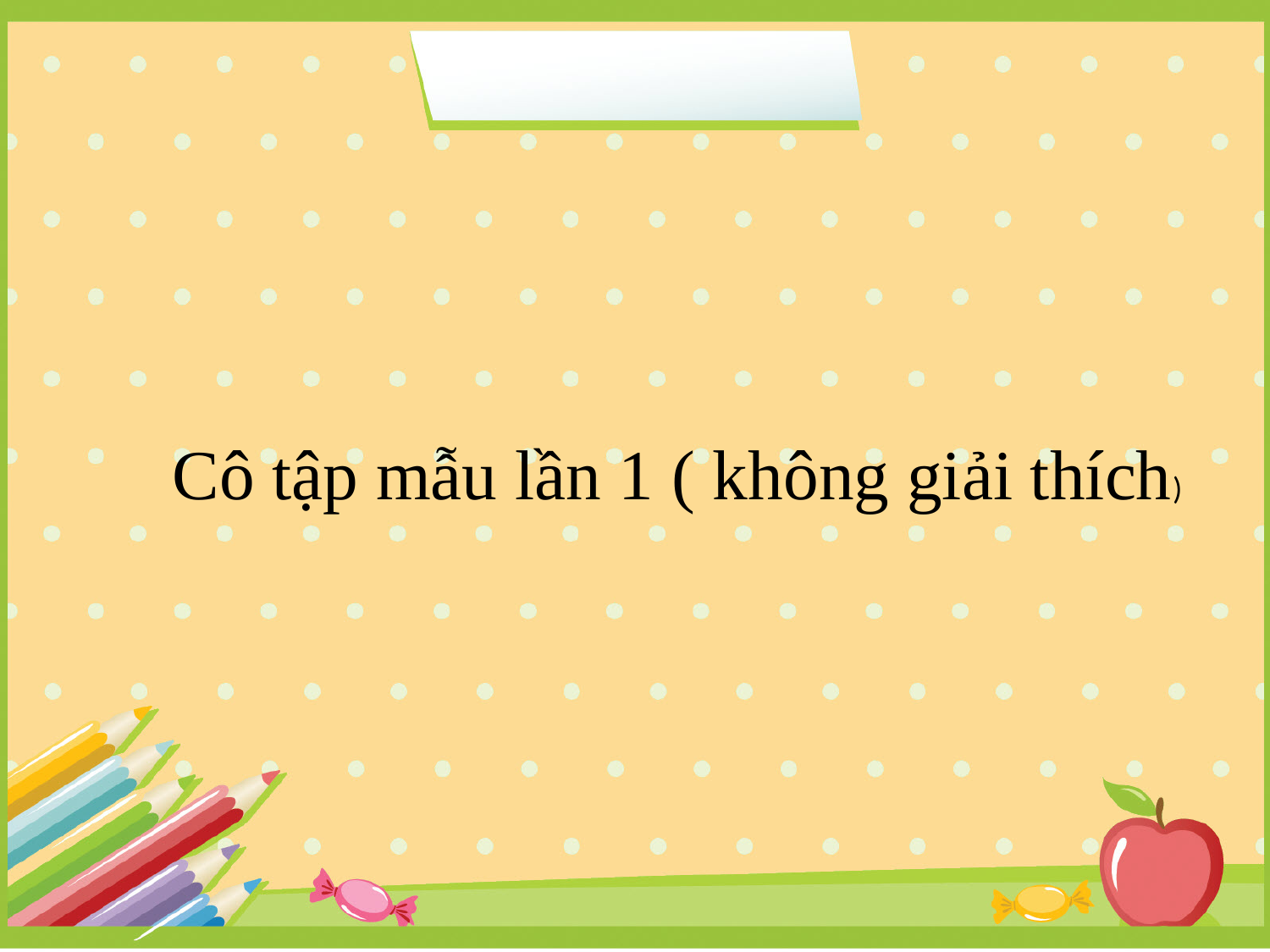

Cô tập mẫu lần 1 ( không giải thích)